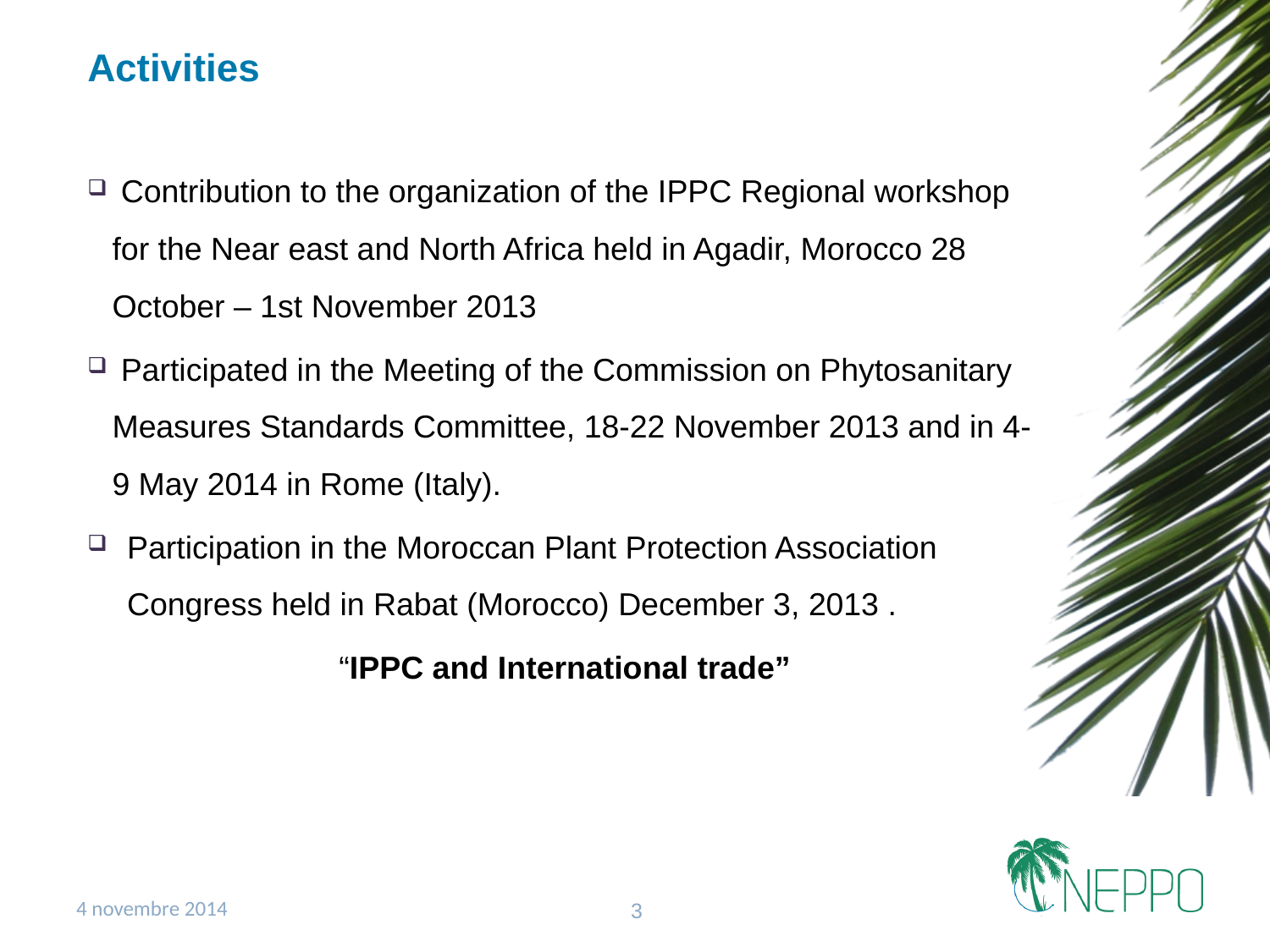

# Activities
 Contribution to the organization of the IPPC Regional workshop for the Near east and North Africa held in Agadir, Morocco 28 October – 1st November 2013
 Participated in the Meeting of the Commission on Phytosanitary Measures Standards Committee, 18-22 November 2013 and in 4-9 May 2014 in Rome (Italy).
Participation in the Moroccan Plant Protection Association Congress held in Rabat (Morocco) December 3, 2013 .
“IPPC and International trade”
4 novembre 2014
3